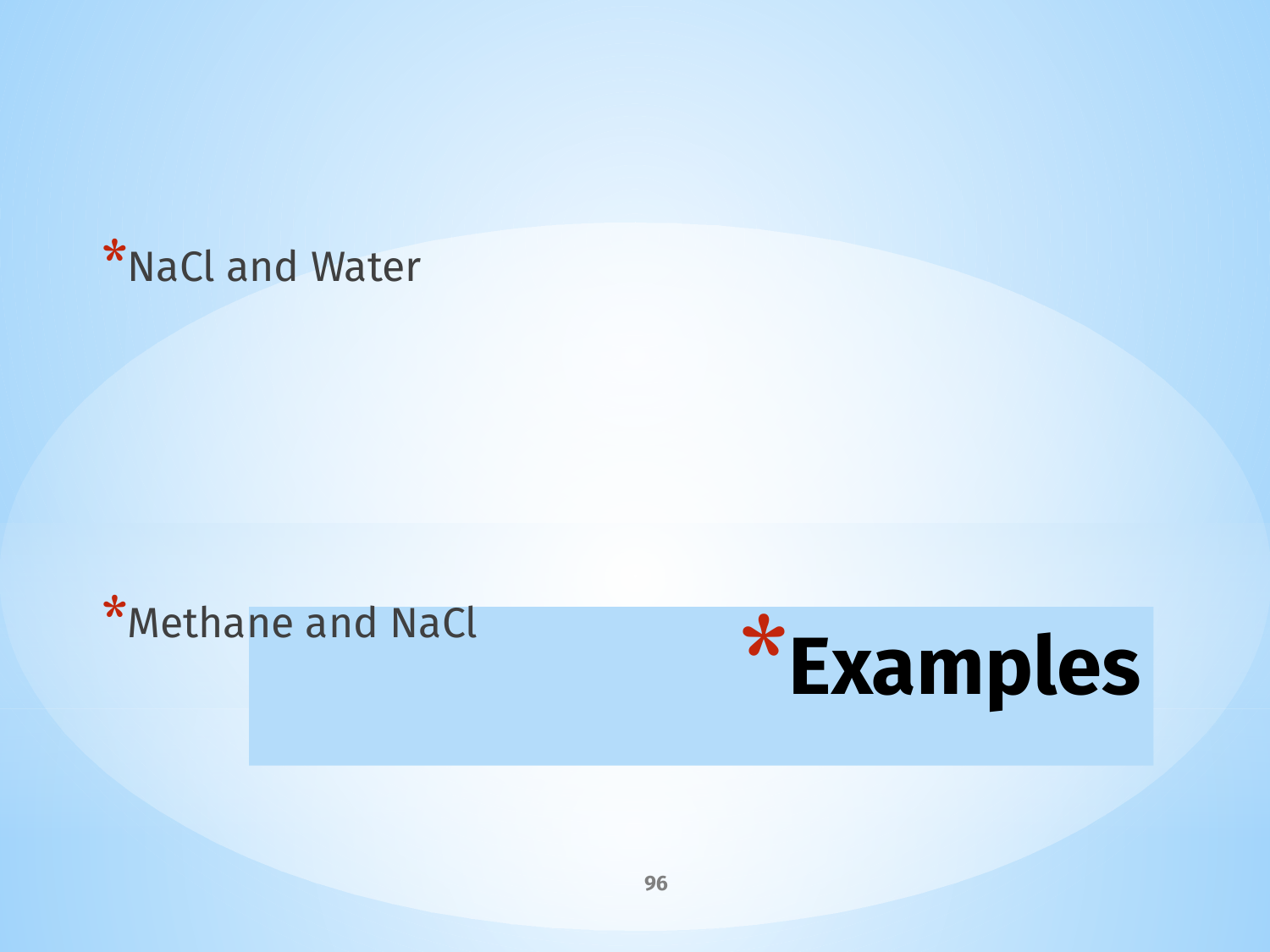

NaCl and Water

Methane and NaCl

# Examples
96